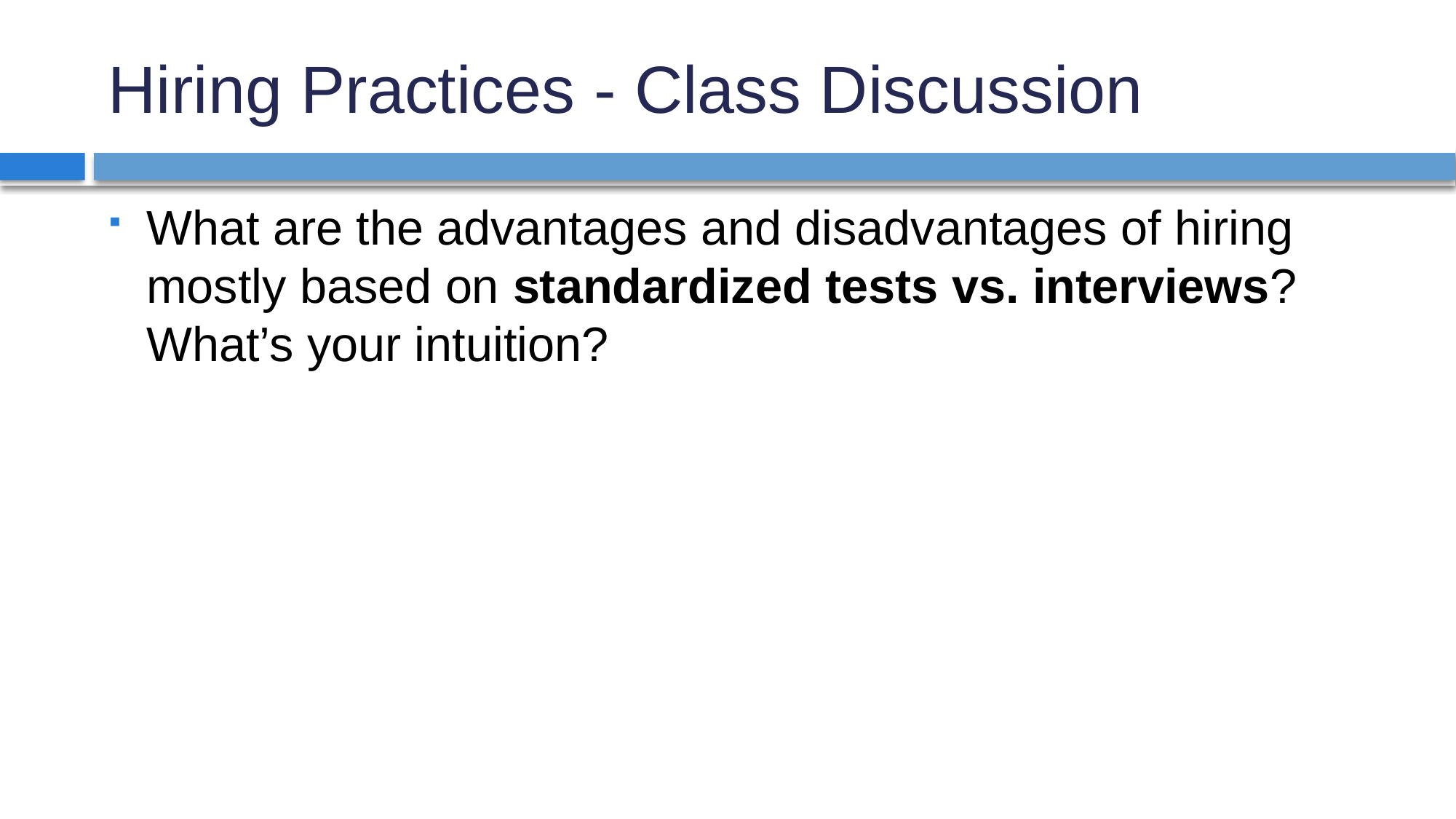

# Hiring Practices - Class Discussion
What are the advantages and disadvantages of hiring mostly based on standardized tests vs. interviews? What’s your intuition?